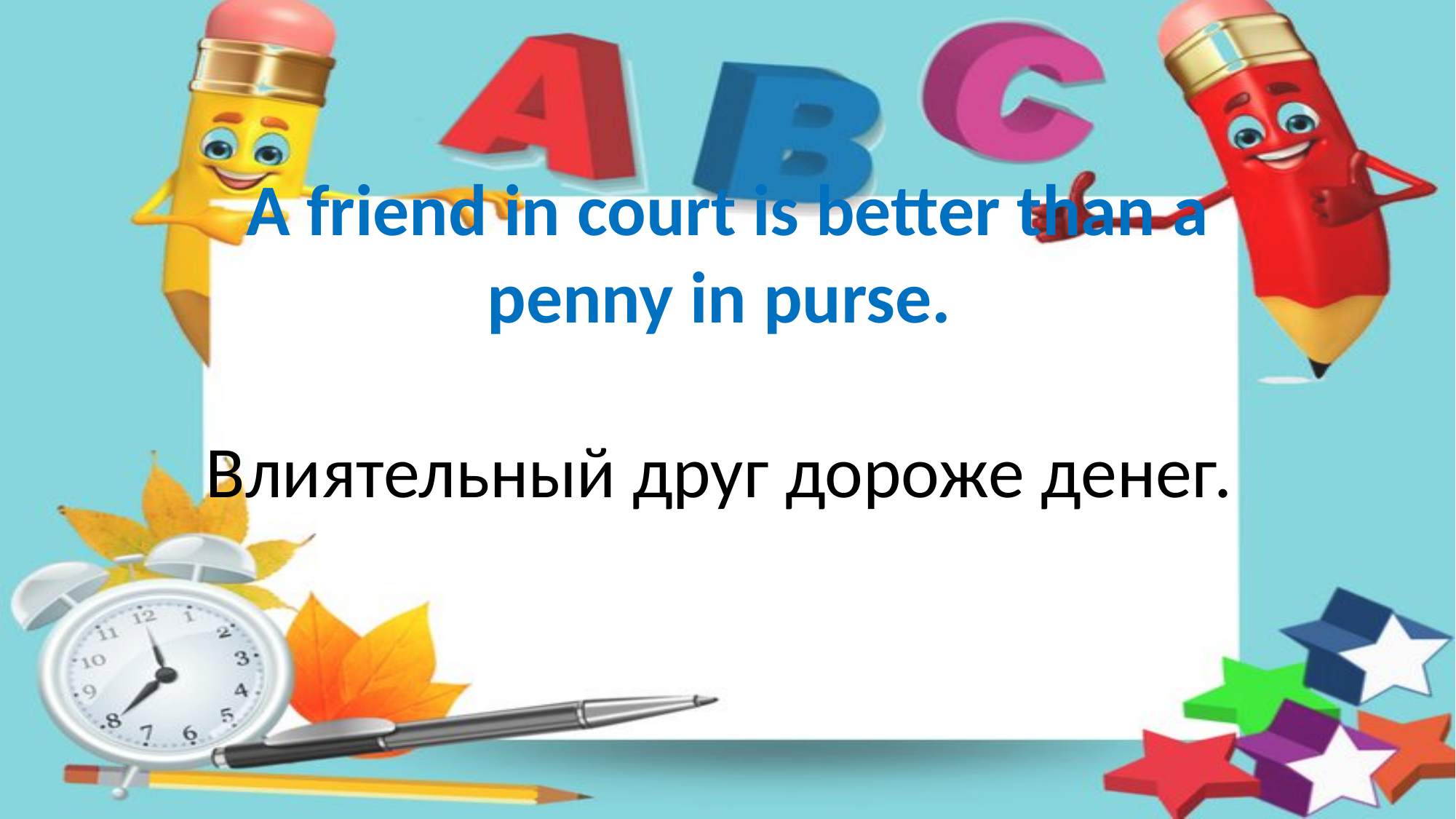

A friend in court is better than a penny in purse.

Влиятельный друг дороже денег.